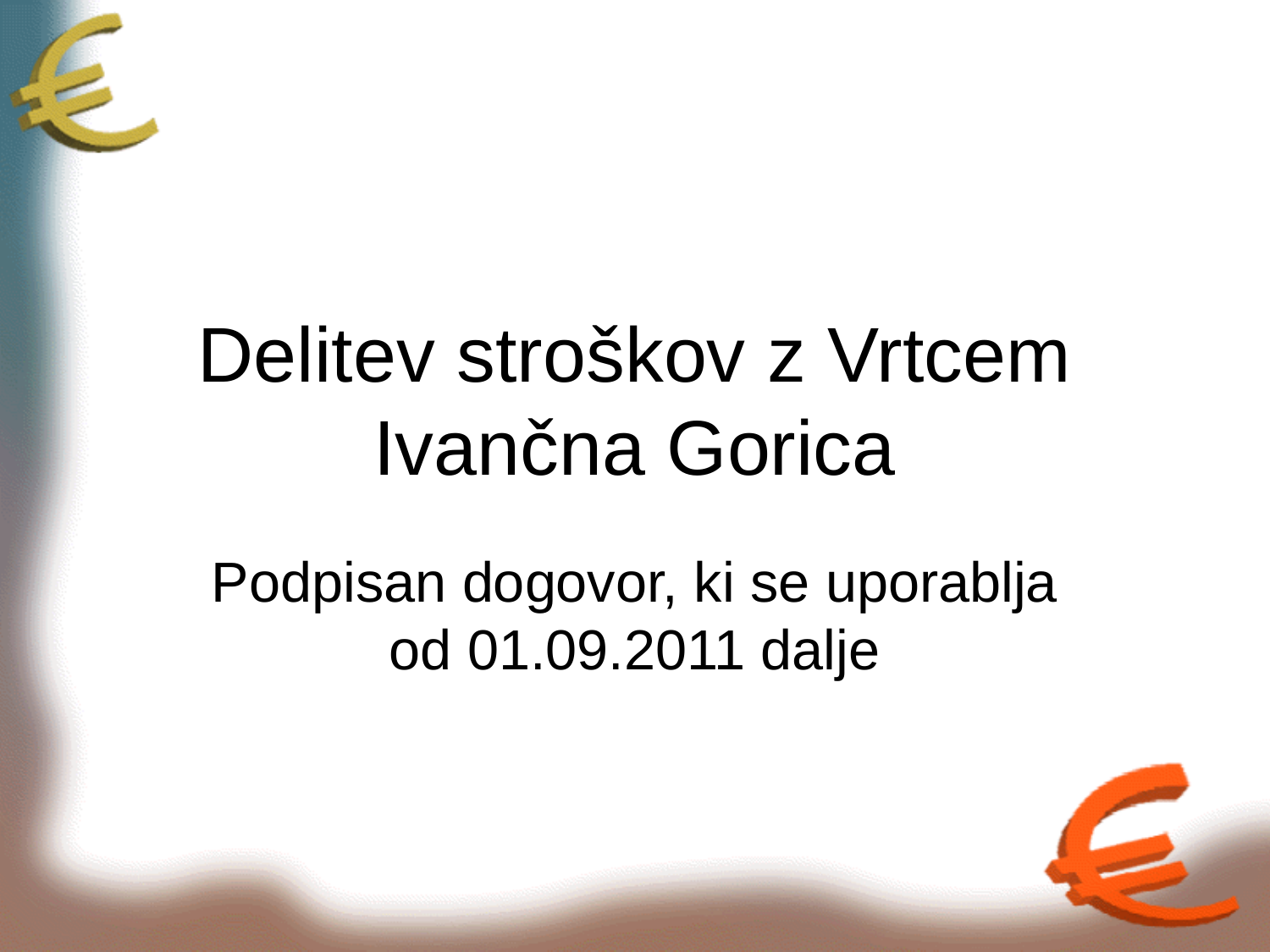

# Delitev stroškov z Vrtcem Ivančna Gorica
Podpisan dogovor, ki se uporablja od 01.09.2011 dalje